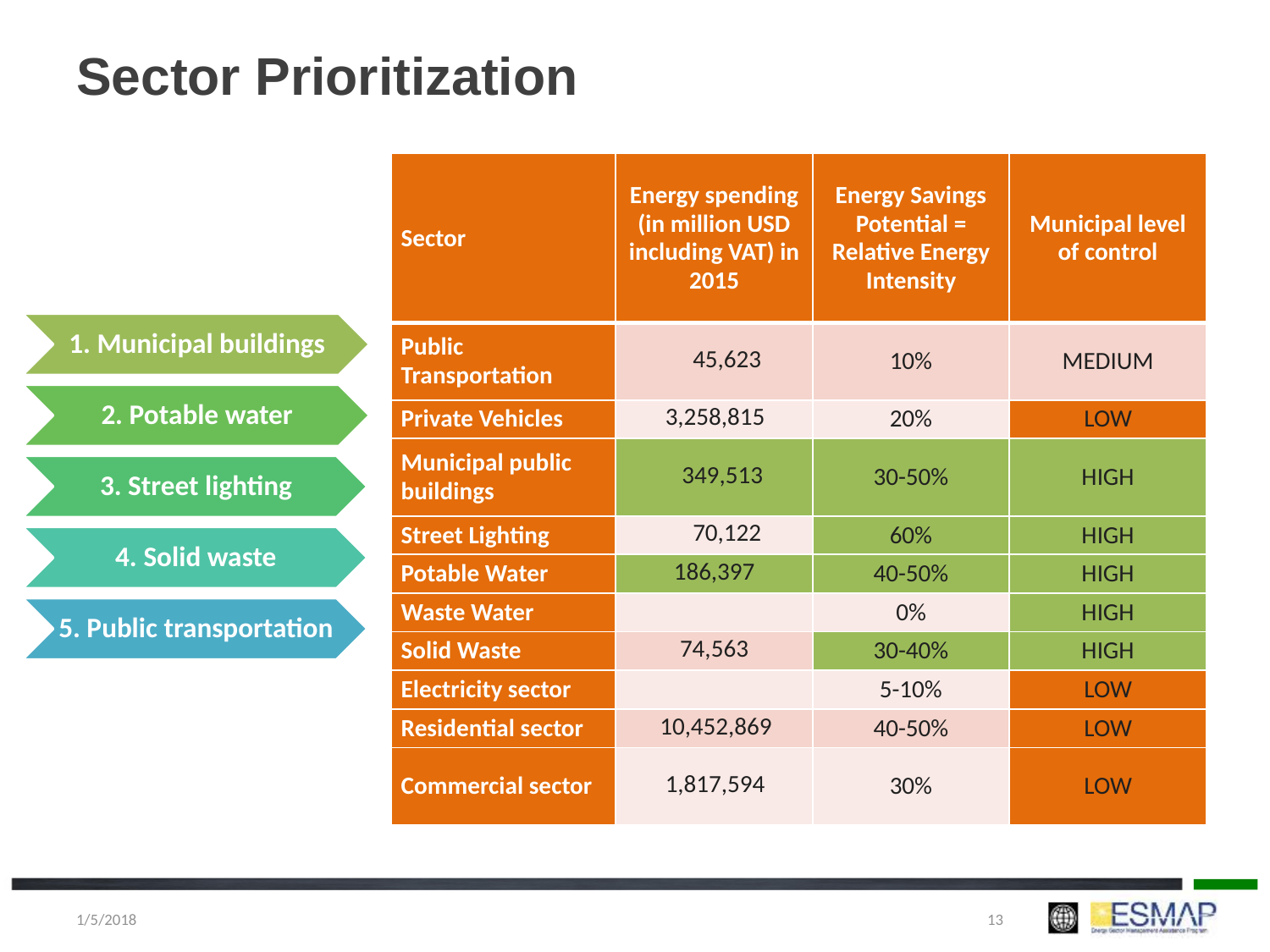

# Sector Prioritization
| Sector | Energy spending (in million USD including VAT) in 2015 | Energy Savings Potential = Relative Energy Intensity | Municipal level of control |
| --- | --- | --- | --- |
| Public Transportation | 45,623 | 10% | MEDIUM |
| Private Vehicles | 3,258,815 | 20% | LOW |
| Municipal public buildings | 349,513 | 30-50% | HIGH |
| Street Lighting | 70,122 | 60% | HIGH |
| Potable Water | 186,397 | 40-50% | HIGH |
| Waste Water |  | 0% | HIGH |
| Solid Waste | 74,563 | 30-40% | HIGH |
| Electricity sector |  | 5-10% | LOW |
| Residential sector | 10,452,869 | 40-50% | LOW |
| Commercial sector | 1,817,594 | 30% | LOW |
1. Municipal buildings
2. Potable water
3. Street lighting
4. Solid waste
5. Public transportation
1/5/2018
13